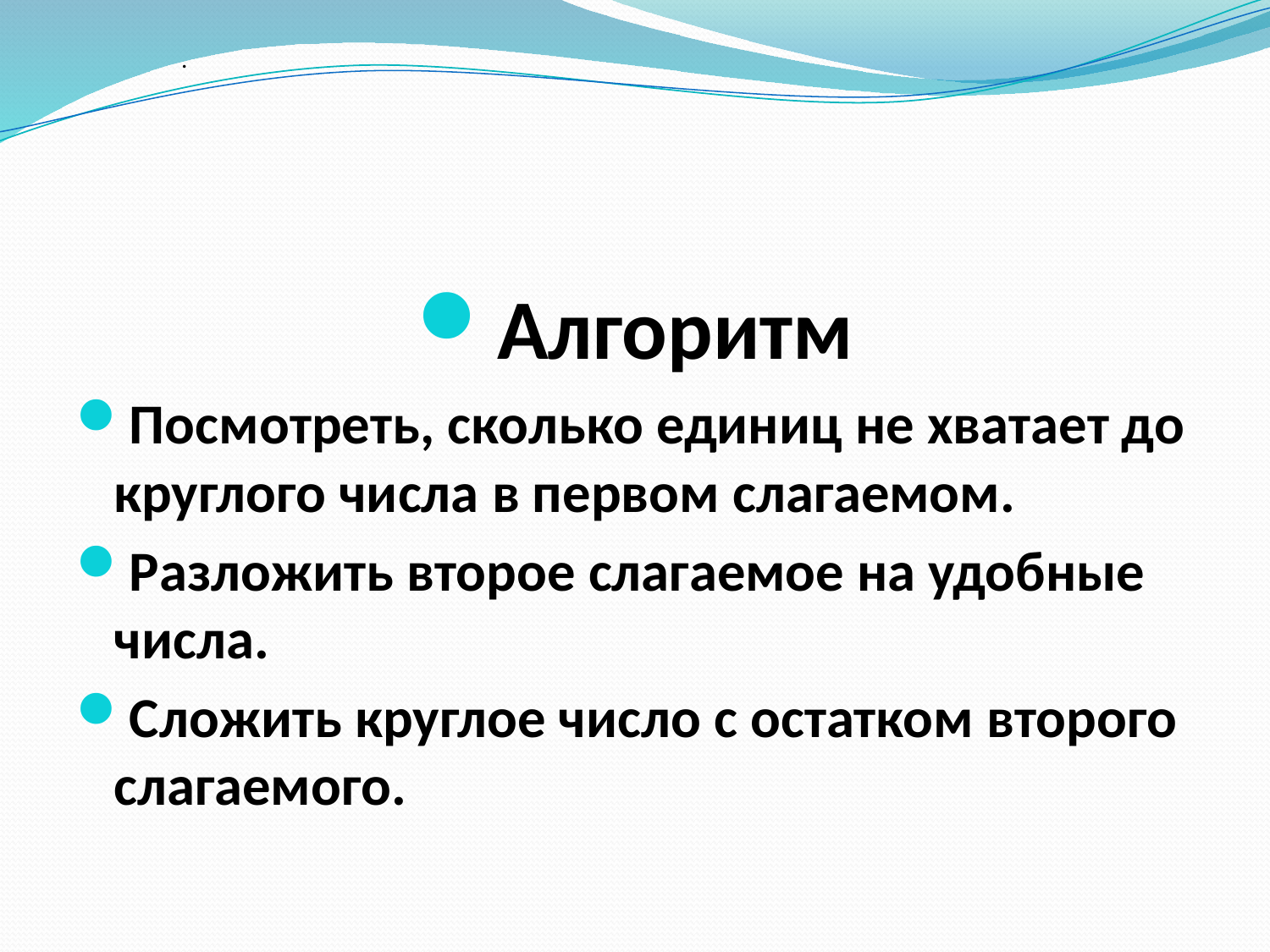

.
#
Алгоритм
Посмотреть, сколько единиц не хватает до круглого числа в первом слагаемом.
Разложить второе слагаемое на удобные числа.
Сложить круглое число с остатком второго слагаемого.